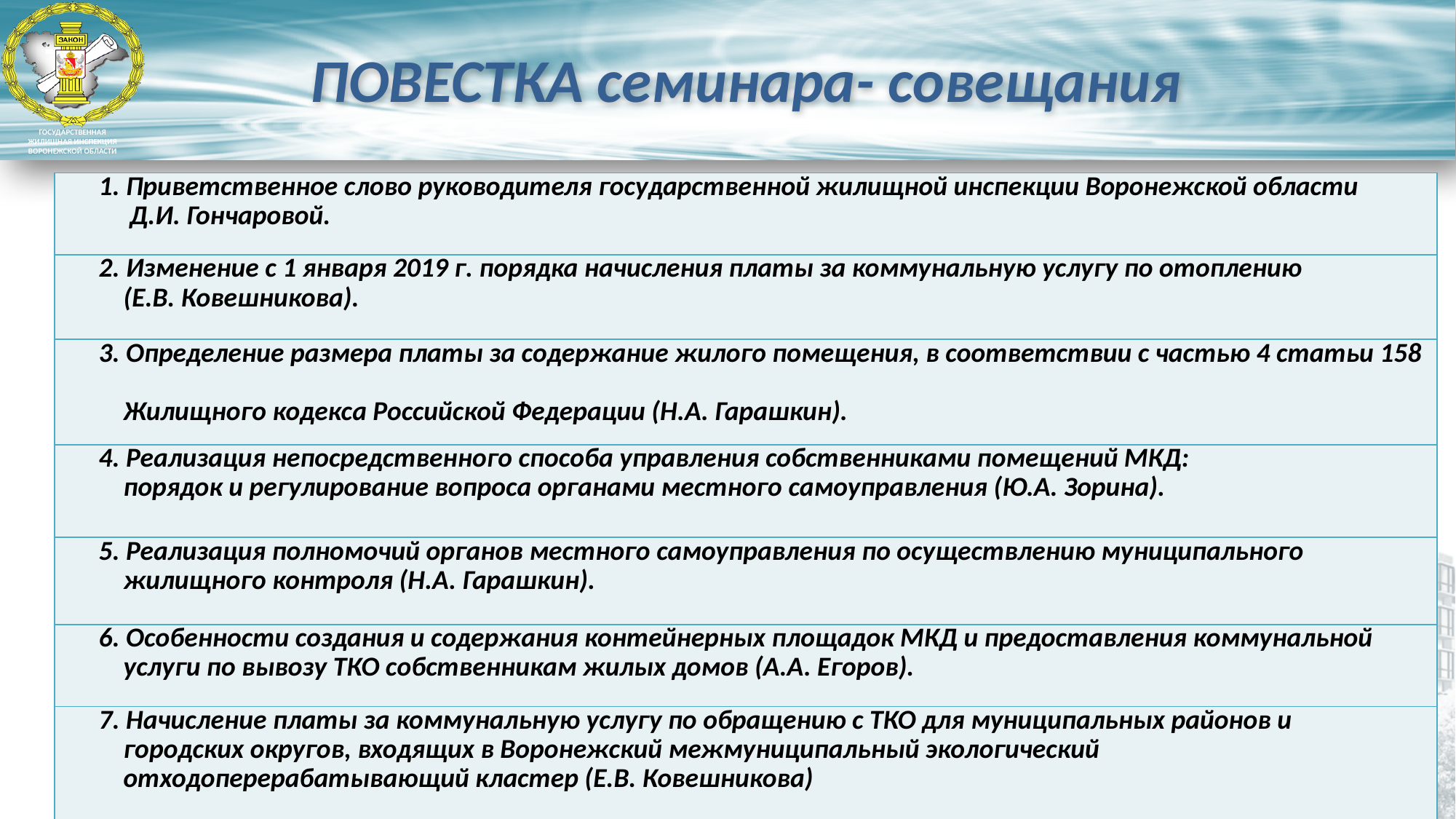

ПОВЕСТКА семинара- совещания
| 1. Приветственное слово руководителя государственной жилищной инспекции Воронежской области Д.И. Гончаровой. |
| --- |
| 2. Изменение с 1 января 2019 г. порядка начисления платы за коммунальную услугу по отоплению (Е.В. Ковешникова). |
| 3. Определение размера платы за содержание жилого помещения, в соответствии с частью 4 статьи 158 Жилищного кодекса Российской Федерации (Н.А. Гарашкин). |
| 4. Реализация непосредственного способа управления собственниками помещений МКД: порядок и регулирование вопроса органами местного самоуправления (Ю.А. Зорина). |
| 5. Реализация полномочий органов местного самоуправления по осуществлению муниципального жилищного контроля (Н.А. Гарашкин). |
| 6. Особенности создания и содержания контейнерных площадок МКД и предоставления коммунальной услуги по вывозу ТКО собственникам жилых домов (А.А. Егоров). |
| 7. Начисление платы за коммунальную услугу по обращению с ТКО для муниципальных районов и городских округов, входящих в Воронежский межмуниципальный экологический отходоперерабатывающий кластер (Е.В. Ковешникова) |
Слайд 2